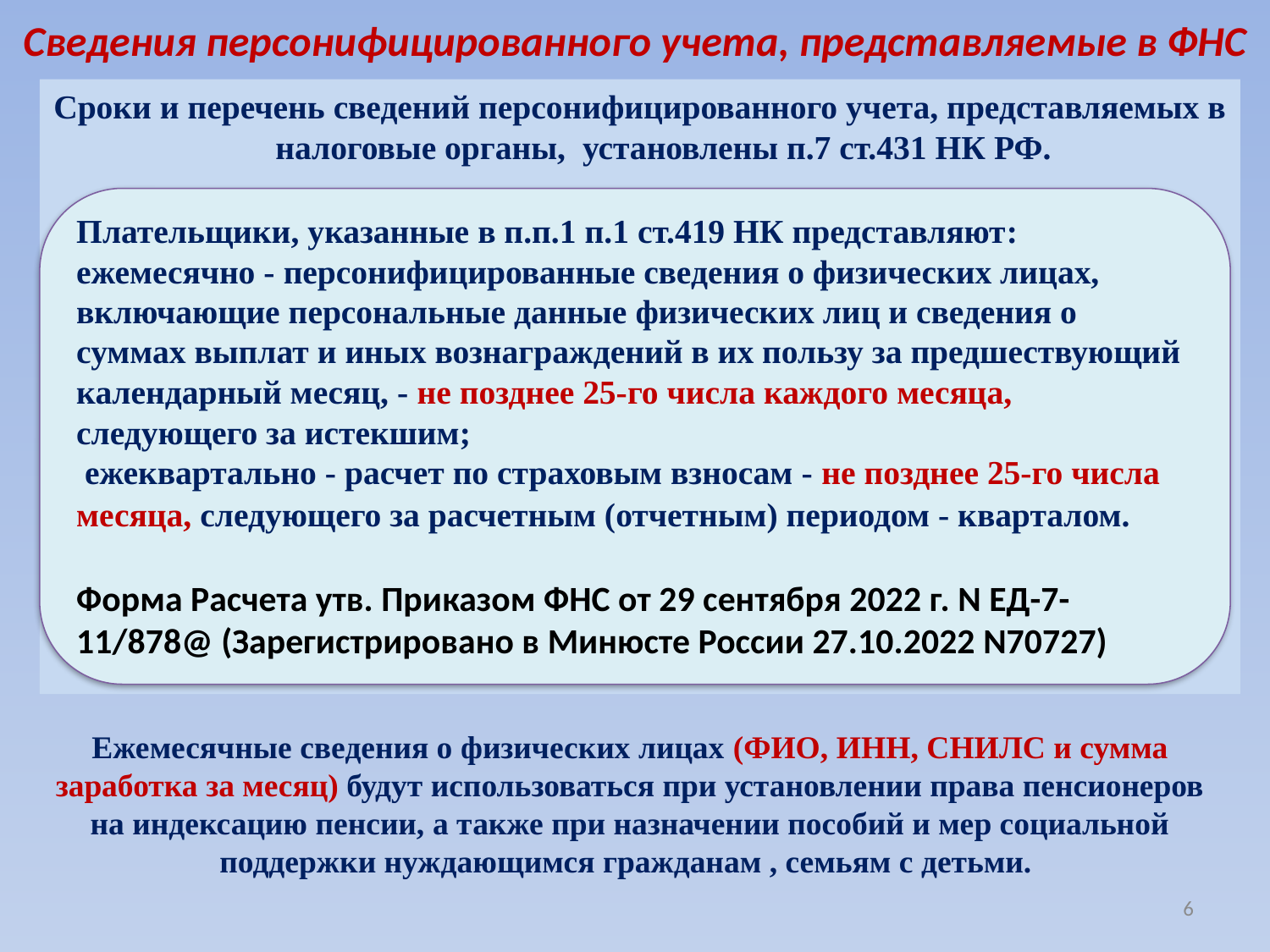

# Сведения персонифицированного учета, представляемые в ФНС
Сроки и перечень сведений персонифицированного учета, представляемых в налоговые органы,  установлены п.7 ст.431 НК РФ.

Плательщики, указанные в п.п.1 п.1 ст.419 НК представляют:
ежемесячно - персонифицированные сведения о физических лицах, включающие персональные данные физических лиц и сведения о суммах выплат и иных вознаграждений в их пользу за предшествующий календарный месяц, - не позднее 25-го числа каждого месяца, следующего за истекшим;
 ежеквартально - расчет по страховым взносам - не позднее 25-го числа месяца, следующего за расчетным (отчетным) периодом - кварталом.

Форма Расчета утв. Приказом ФНС от 29 сентября 2022 г. N ЕД-7-11/878@ (Зарегистрировано в Минюсте России 27.10.2022 N70727)

Ежемесячные сведения о физических лицах (ФИО, ИНН, СНИЛС и сумма заработка за месяц) будут использоваться при установлении права пенсионеров на индексацию пенсии, а также при назначении пособий и мер социальной поддержки нуждающимся гражданам , семьям с детьми.
6